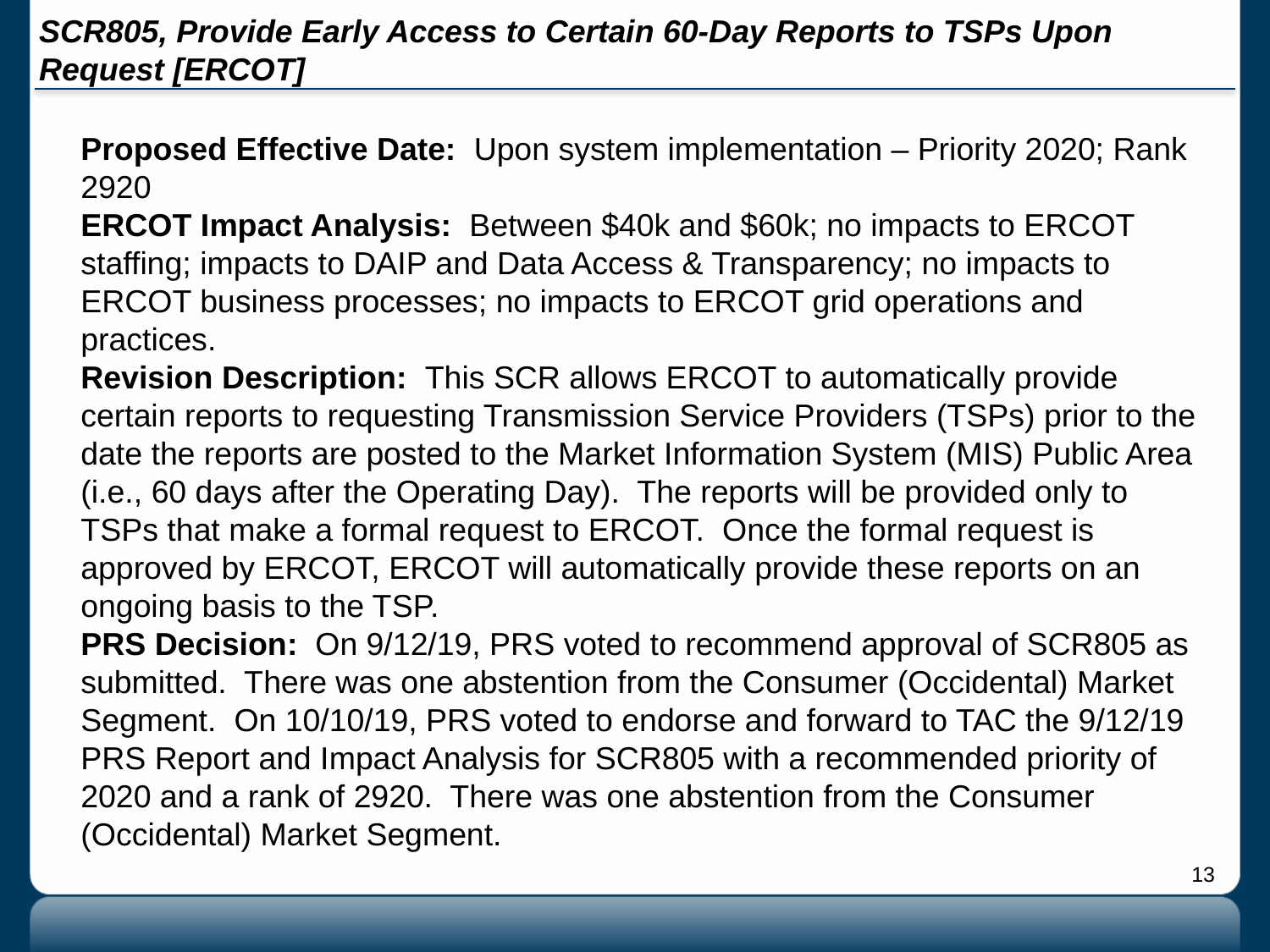

# SCR805, Provide Early Access to Certain 60-Day Reports to TSPs Upon Request [ERCOT]
Proposed Effective Date:  Upon system implementation – Priority 2020; Rank 2920
ERCOT Impact Analysis:  Between $40k and $60k; no impacts to ERCOT staffing; impacts to DAIP and Data Access & Transparency; no impacts to ERCOT business processes; no impacts to ERCOT grid operations and practices.
Revision Description:  This SCR allows ERCOT to automatically provide certain reports to requesting Transmission Service Providers (TSPs) prior to the date the reports are posted to the Market Information System (MIS) Public Area (i.e., 60 days after the Operating Day).  The reports will be provided only to TSPs that make a formal request to ERCOT.  Once the formal request is approved by ERCOT, ERCOT will automatically provide these reports on an ongoing basis to the TSP.
PRS Decision:  On 9/12/19, PRS voted to recommend approval of SCR805 as submitted.  There was one abstention from the Consumer (Occidental) Market Segment.  On 10/10/19, PRS voted to endorse and forward to TAC the 9/12/19 PRS Report and Impact Analysis for SCR805 with a recommended priority of 2020 and a rank of 2920.  There was one abstention from the Consumer (Occidental) Market Segment.